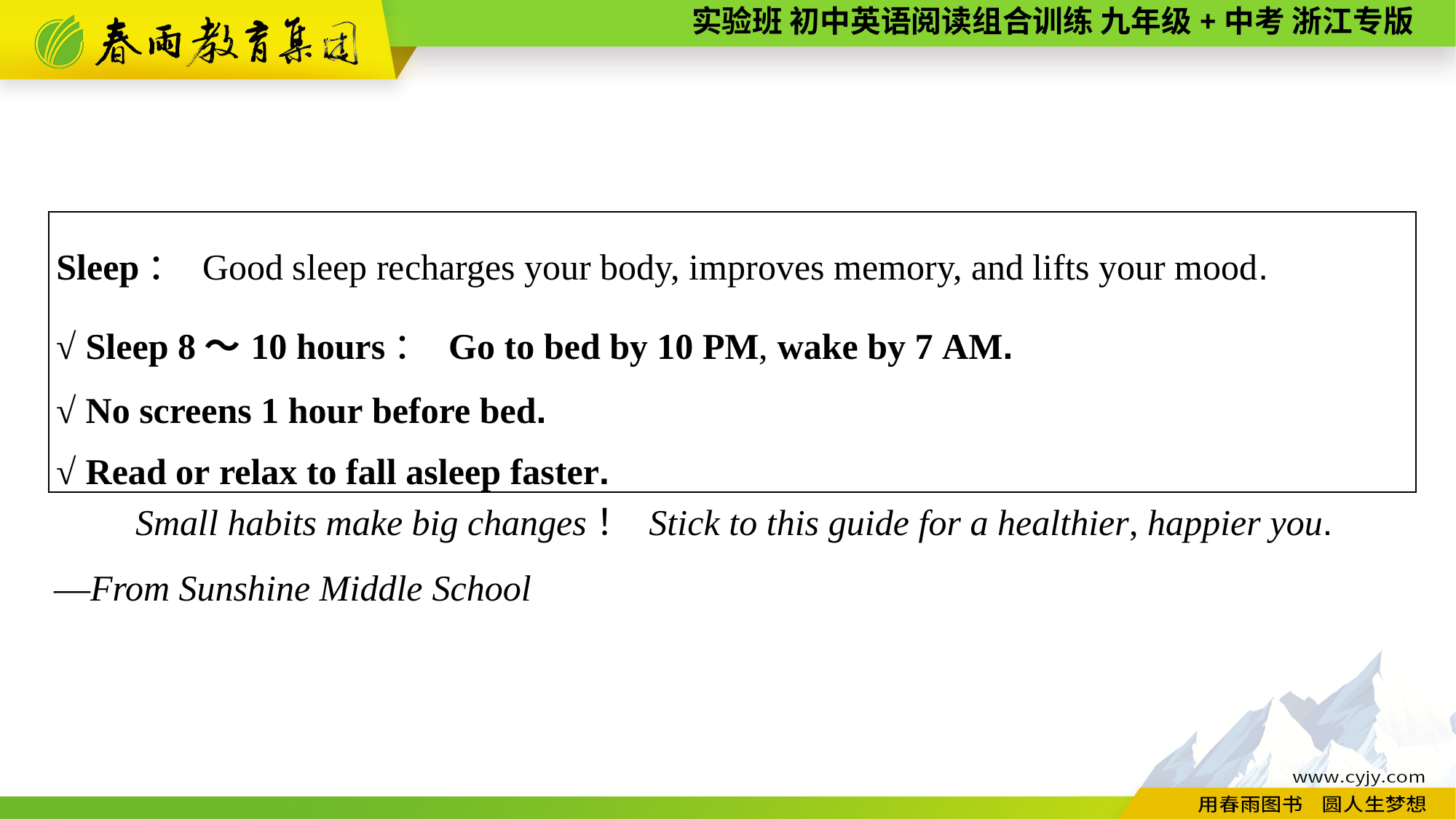

| Sleep： Good sleep recharges your body, improves memory, and lifts your mood. √ Sleep 8～10 hours： Go to bed by 10 PM, wake by 7 AM. √ No screens 1 hour before bed. √ Read or relax to fall asleep faster. |
| --- |
　　Small habits make big changes！ Stick to this guide for a healthier, happier you.
—From Sunshine Middle School